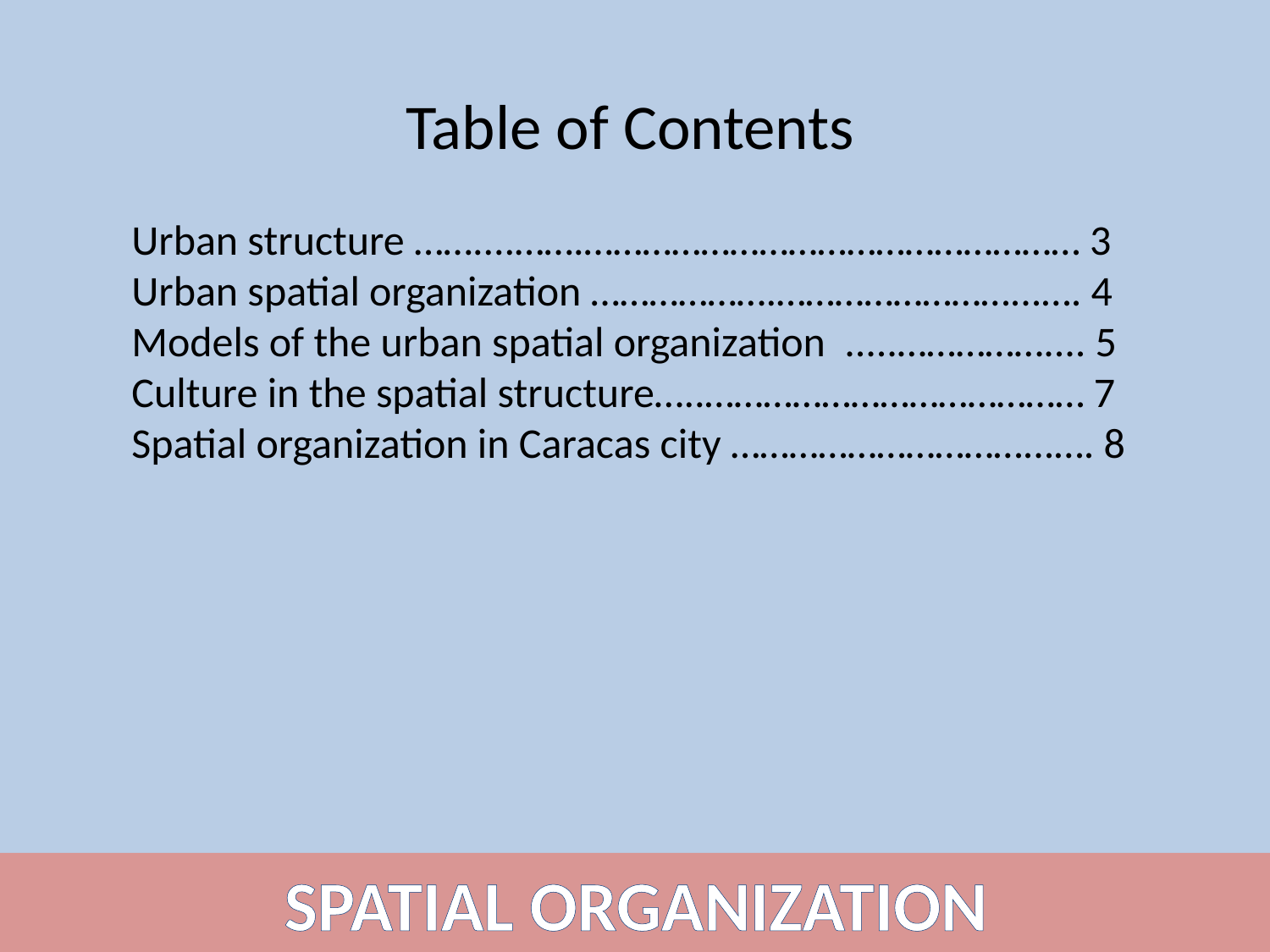

Table of Contents
Urban structure ……....…….…………………………………………… 3
Urban spatial organization ……………….……………………...…. 4
Models of the urban spatial organization  .....…………….... 5
Culture in the spatial structure…..………………………………… 7
Spatial organization in Caracas city …………………………...…. 8

SPATIAL ORGANIZATION